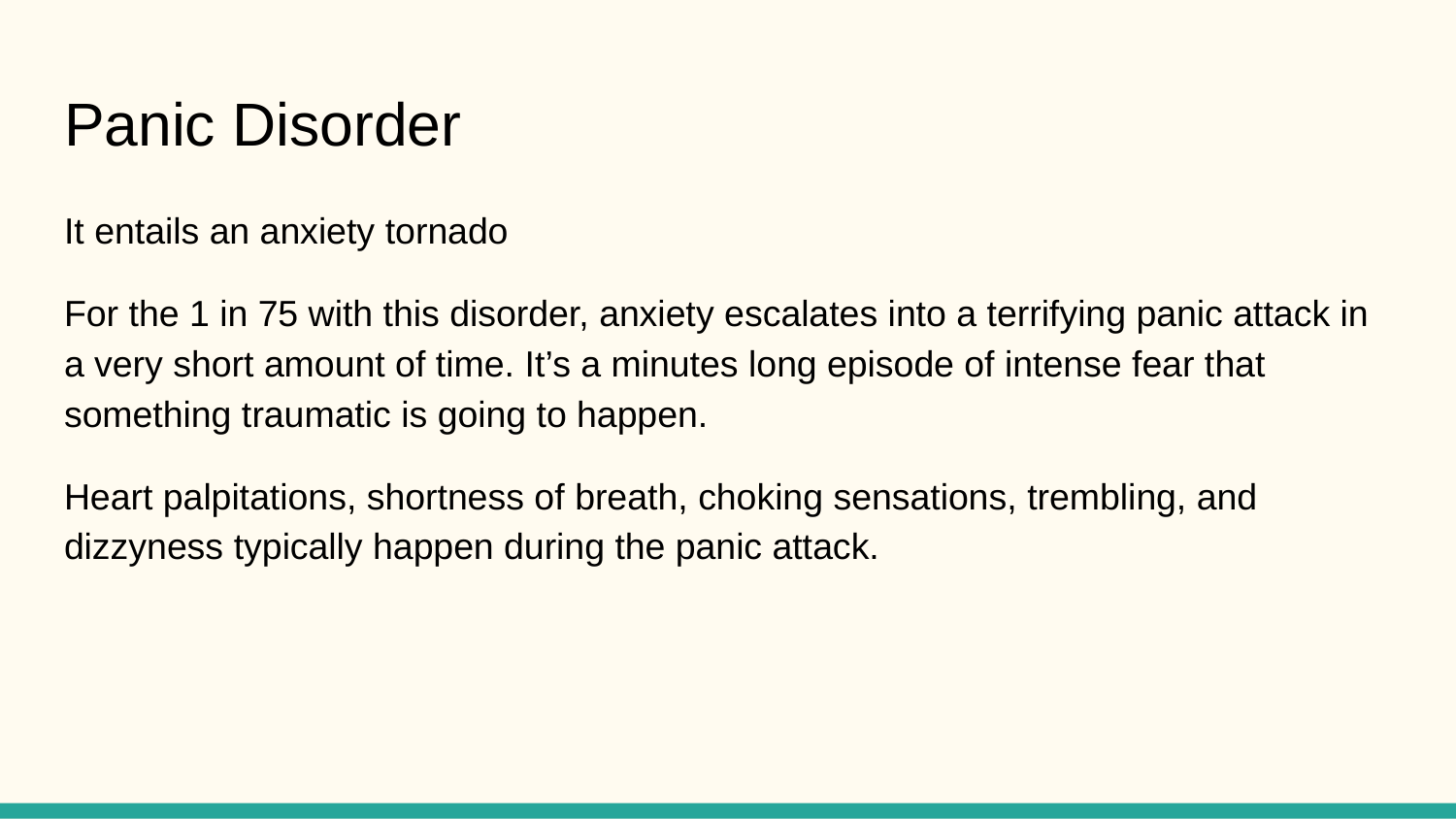

# Panic Disorder
It entails an anxiety tornado
For the 1 in 75 with this disorder, anxiety escalates into a terrifying panic attack in a very short amount of time. It’s a minutes long episode of intense fear that something traumatic is going to happen.
Heart palpitations, shortness of breath, choking sensations, trembling, and dizzyness typically happen during the panic attack.